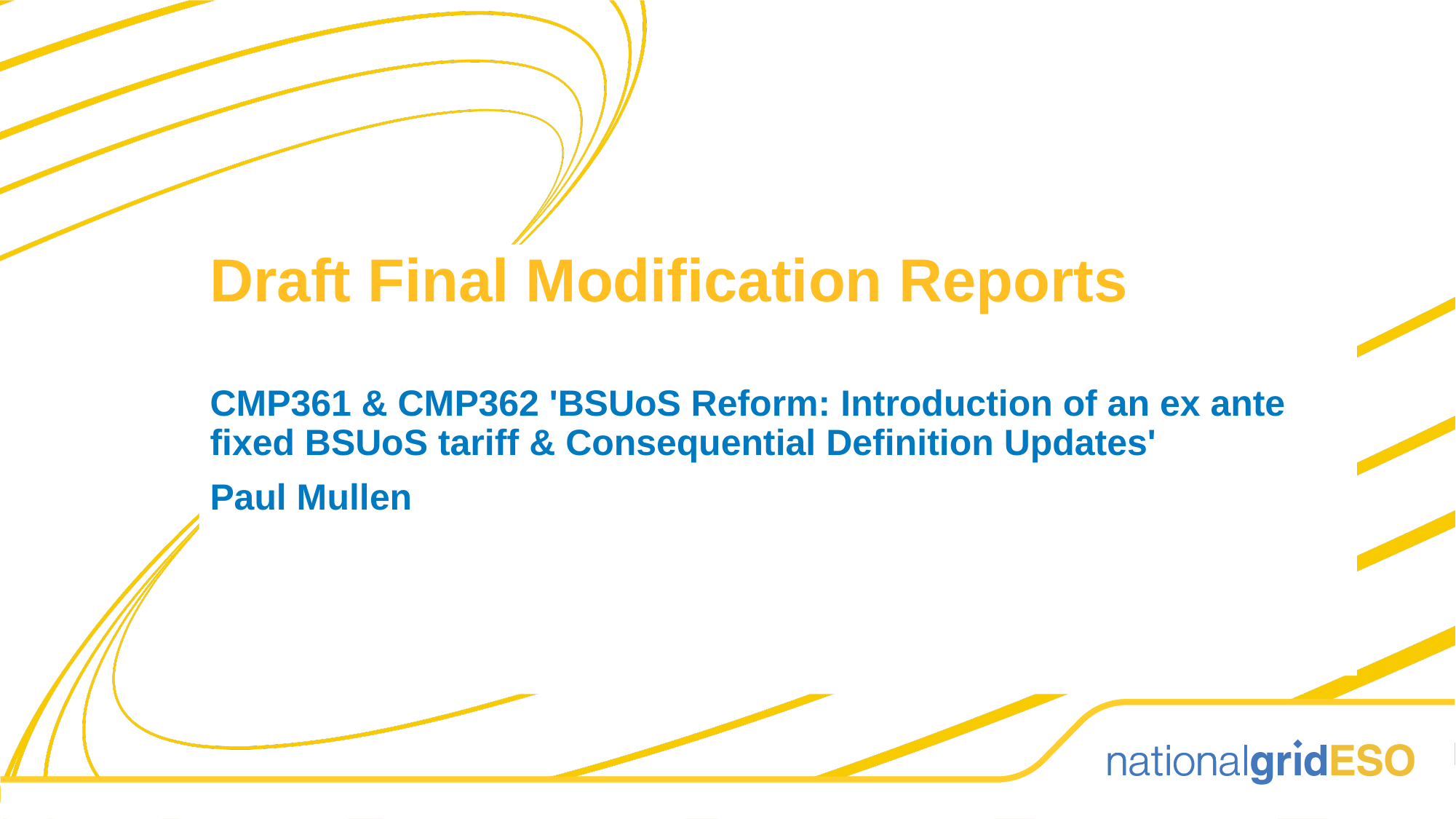

Draft Final Modification Reports

CMP361 & CMP362 'BSUoS Reform: Introduction of an ex ante fixed BSUoS tariff & Consequential Definition Updates'
Paul Mullen

None this month